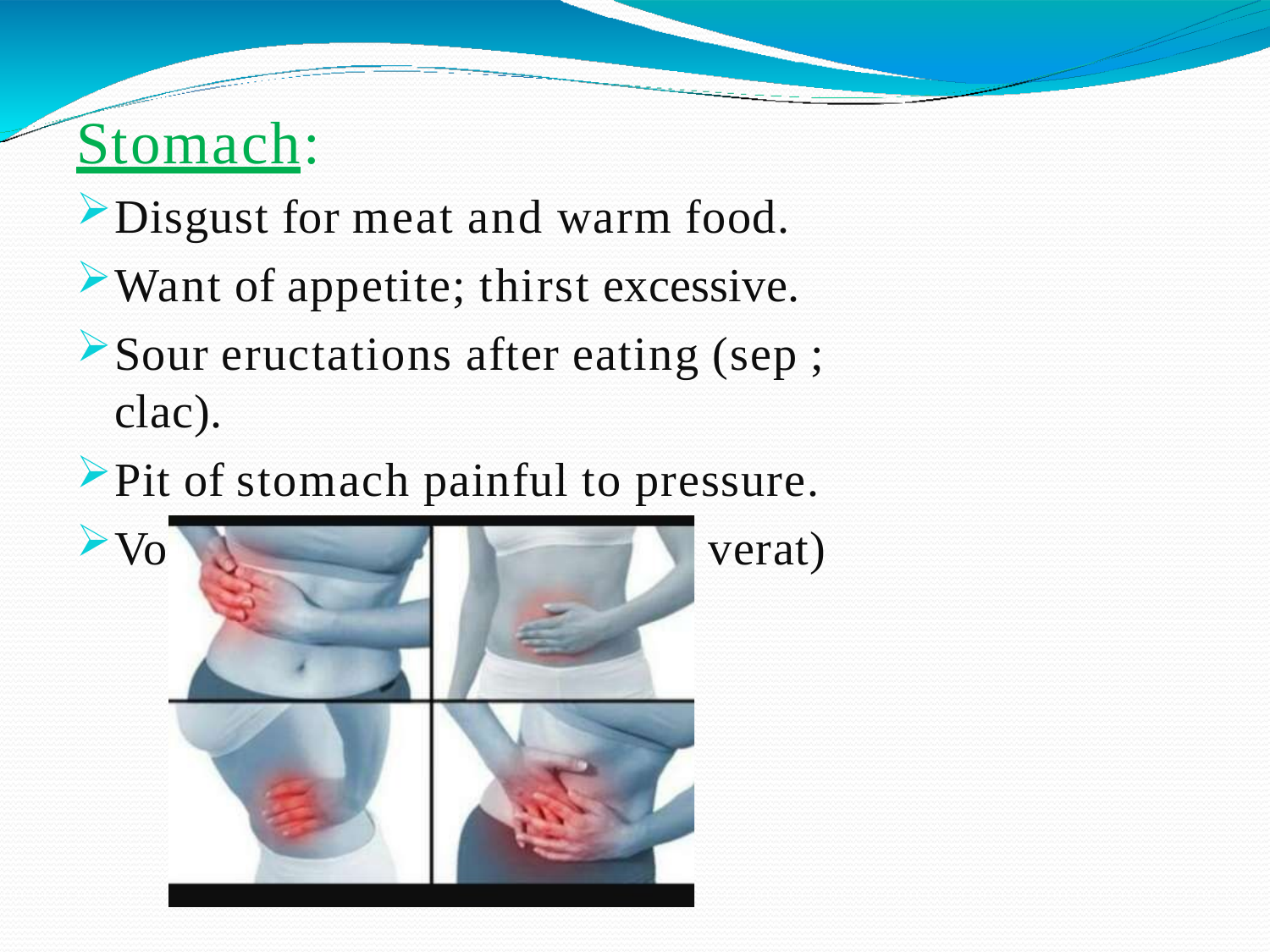

# Stomach:
Disgust for meat and warm food.
Want of appetite; thirst excessive.
Sour eructations after eating (sep ; clac).
Pit of stomach painful to pressure.
Vomiting after drinking (ars; verat)